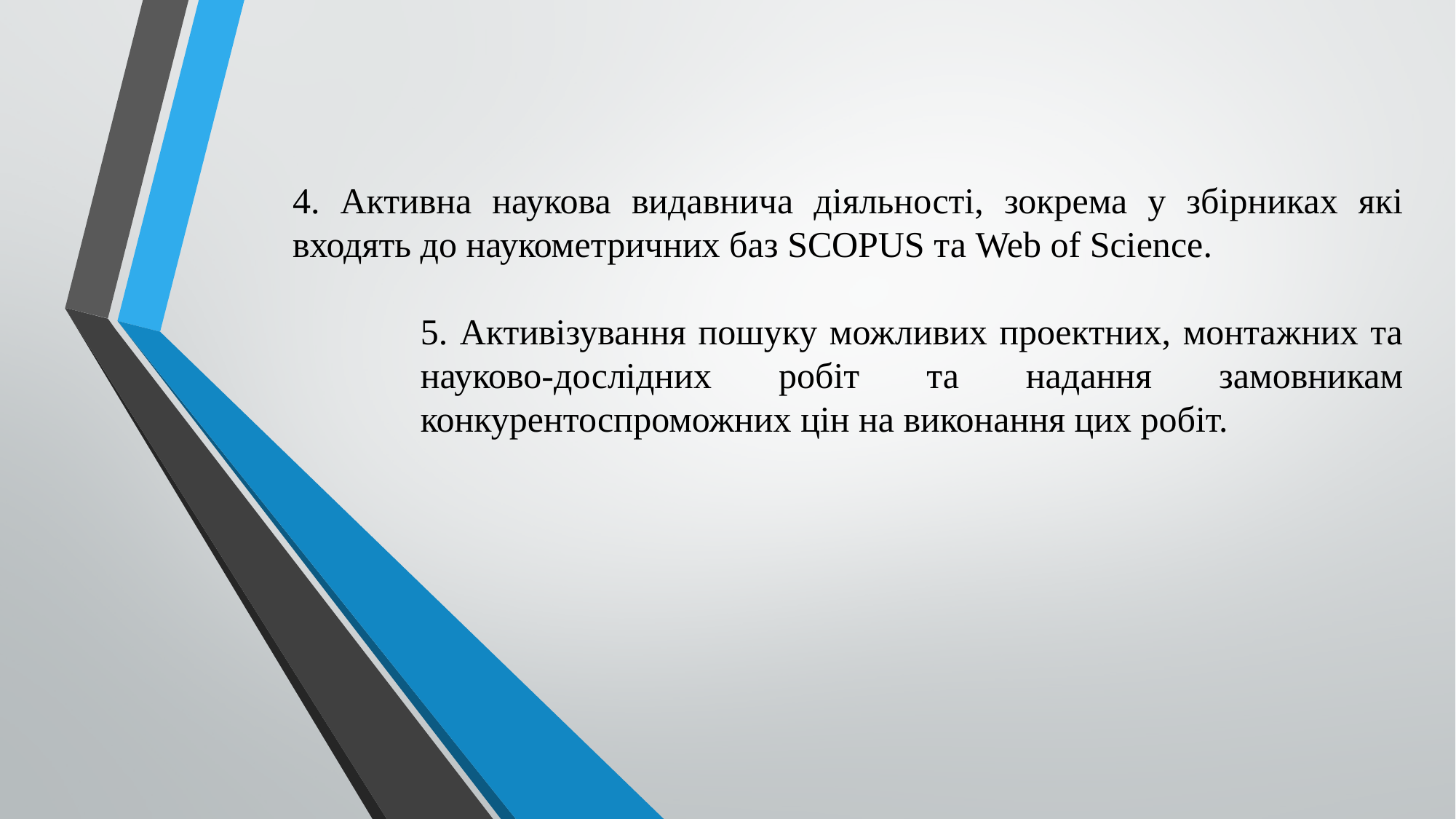

4. Активна наукова видавнича діяльності, зокрема у збірниках які входять до наукометричних баз SCOPUS та Web of Science.

5. Активізування пошуку можливих проектних, монтажних та науково-дослідних робіт та надання замовникам конкурентоспроможних цін на виконання цих робіт.